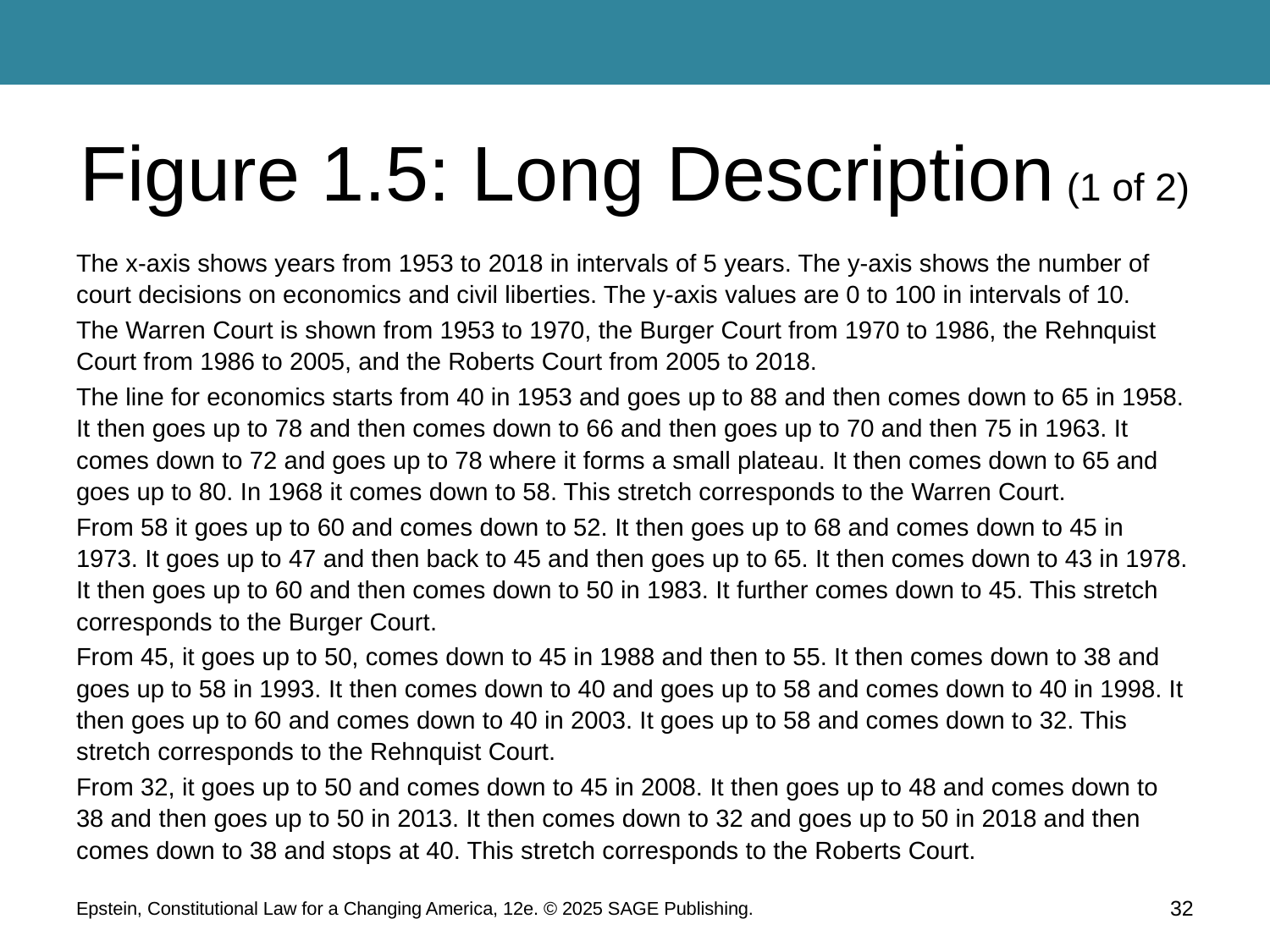

# Figure 1.5: Long Description (1 of 2)
The x-axis shows years from 1953 to 2018 in intervals of 5 years. The y-axis shows the number of court decisions on economics and civil liberties. The y-axis values are 0 to 100 in intervals of 10.
The Warren Court is shown from 1953 to 1970, the Burger Court from 1970 to 1986, the Rehnquist Court from 1986 to 2005, and the Roberts Court from 2005 to 2018.
The line for economics starts from 40 in 1953 and goes up to 88 and then comes down to 65 in 1958. It then goes up to 78 and then comes down to 66 and then goes up to 70 and then 75 in 1963. It comes down to 72 and goes up to 78 where it forms a small plateau. It then comes down to 65 and goes up to 80. In 1968 it comes down to 58. This stretch corresponds to the Warren Court.
From 58 it goes up to 60 and comes down to 52. It then goes up to 68 and comes down to 45 in 1973. It goes up to 47 and then back to 45 and then goes up to 65. It then comes down to 43 in 1978. It then goes up to 60 and then comes down to 50 in 1983. It further comes down to 45. This stretch corresponds to the Burger Court.
From 45, it goes up to 50, comes down to 45 in 1988 and then to 55. It then comes down to 38 and goes up to 58 in 1993. It then comes down to 40 and goes up to 58 and comes down to 40 in 1998. It then goes up to 60 and comes down to 40 in 2003. It goes up to 58 and comes down to 32. This stretch corresponds to the Rehnquist Court.
From 32, it goes up to 50 and comes down to 45 in 2008. It then goes up to 48 and comes down to 38 and then goes up to 50 in 2013. It then comes down to 32 and goes up to 50 in 2018 and then comes down to 38 and stops at 40. This stretch corresponds to the Roberts Court.
32
Epstein, Constitutional Law for a Changing America, 12e. © 2025 SAGE Publishing.